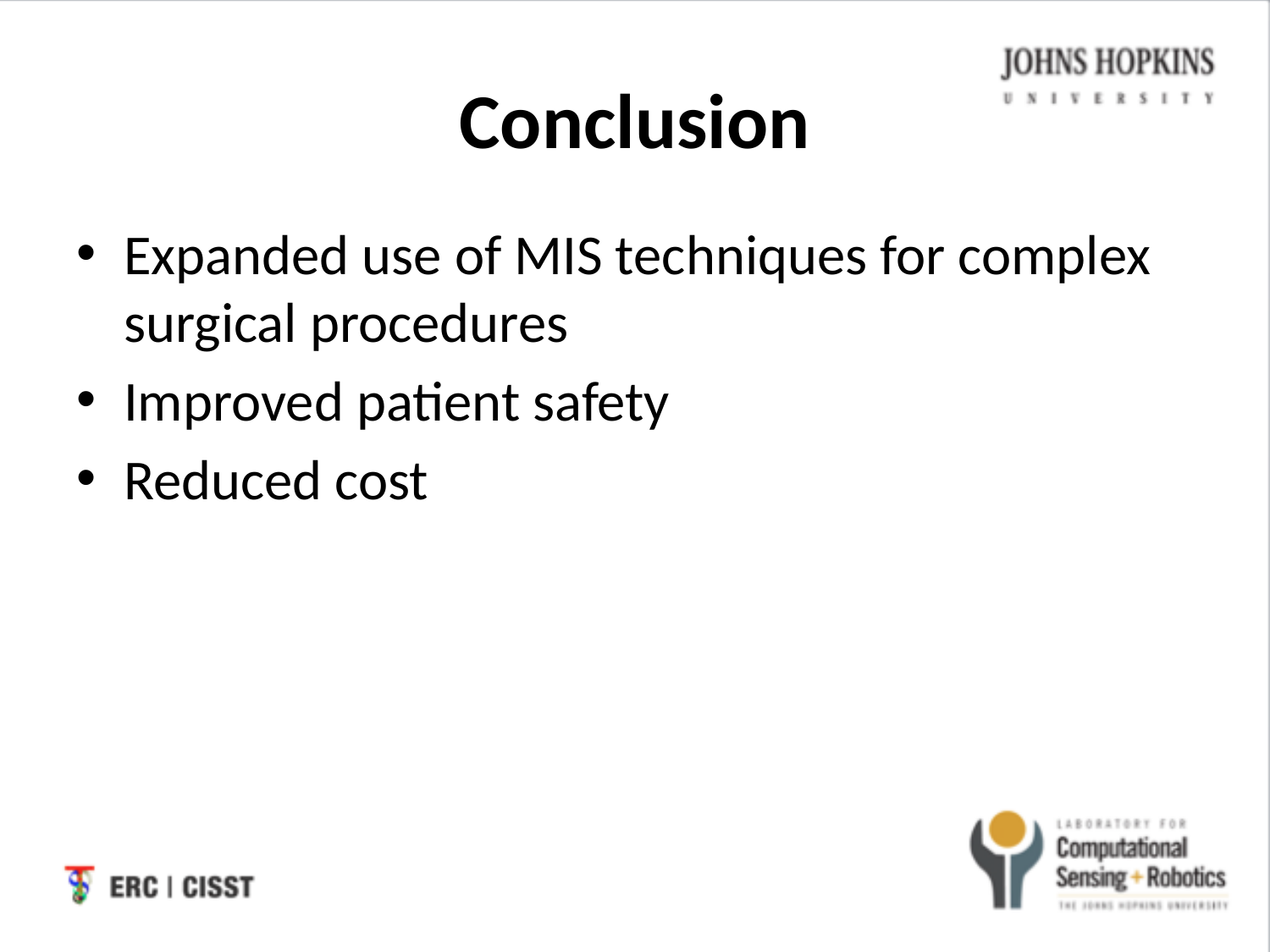

# Conclusion
Expanded use of MIS techniques for complex surgical procedures
Improved patient safety
Reduced cost